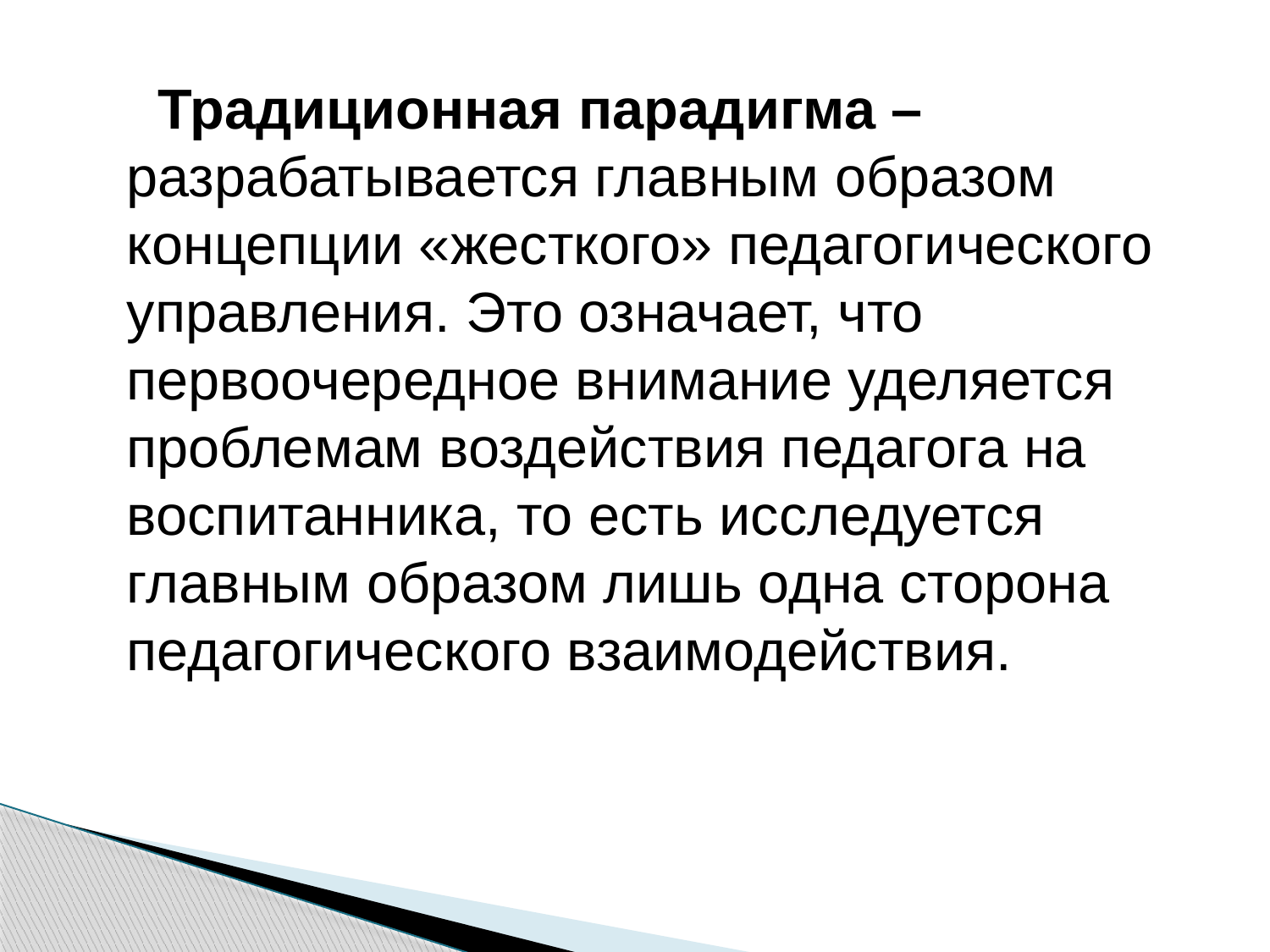

#
     Традиционная парадигма – разрабатывается главным образом концепции «жесткого» педагогического управления. Это означает, что первоочередное внимание уделяется проблемам воздействия педагога на воспитанника, то есть исследуется главным образом лишь одна сторона педагогического взаимодействия.